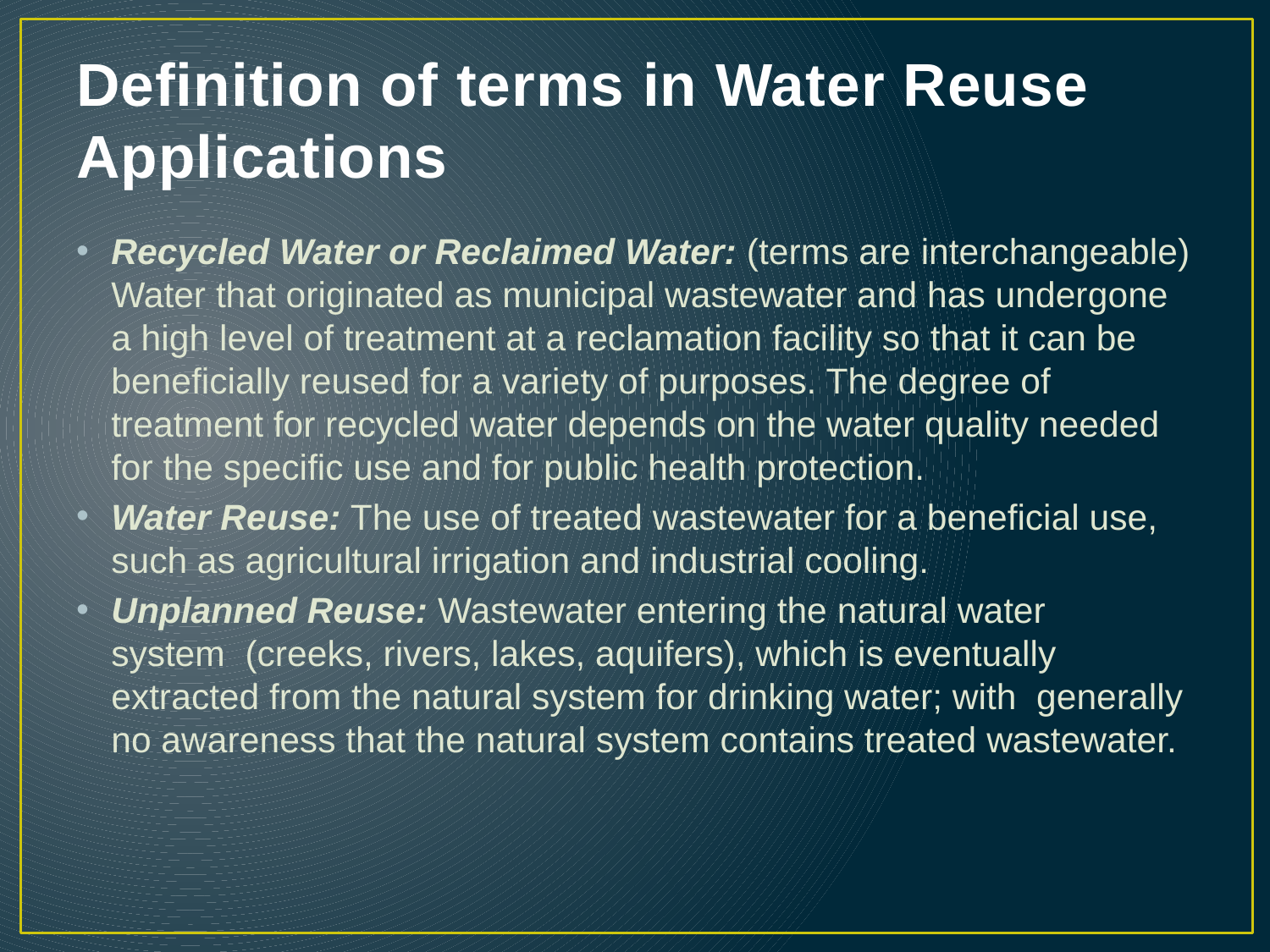

# Definition of terms in Water Reuse Applications
Recycled Water or Reclaimed Water: (terms are interchangeable) Water that originated as municipal wastewater and has undergone a high level of treatment at a reclamation facility so that it can be beneficially reused for a variety of purposes. The degree of treatment for recycled water depends on the water quality needed for the specific use and for public health protection.
Water Reuse: The use of treated wastewater for a beneficial use, such as agricultural irrigation and industrial cooling.
Unplanned Reuse: Wastewater entering the natural water system  (creeks, rivers, lakes, aquifers), which is eventually extracted from the natural system for drinking water; with  generally no awareness that the natural system contains treated wastewater.